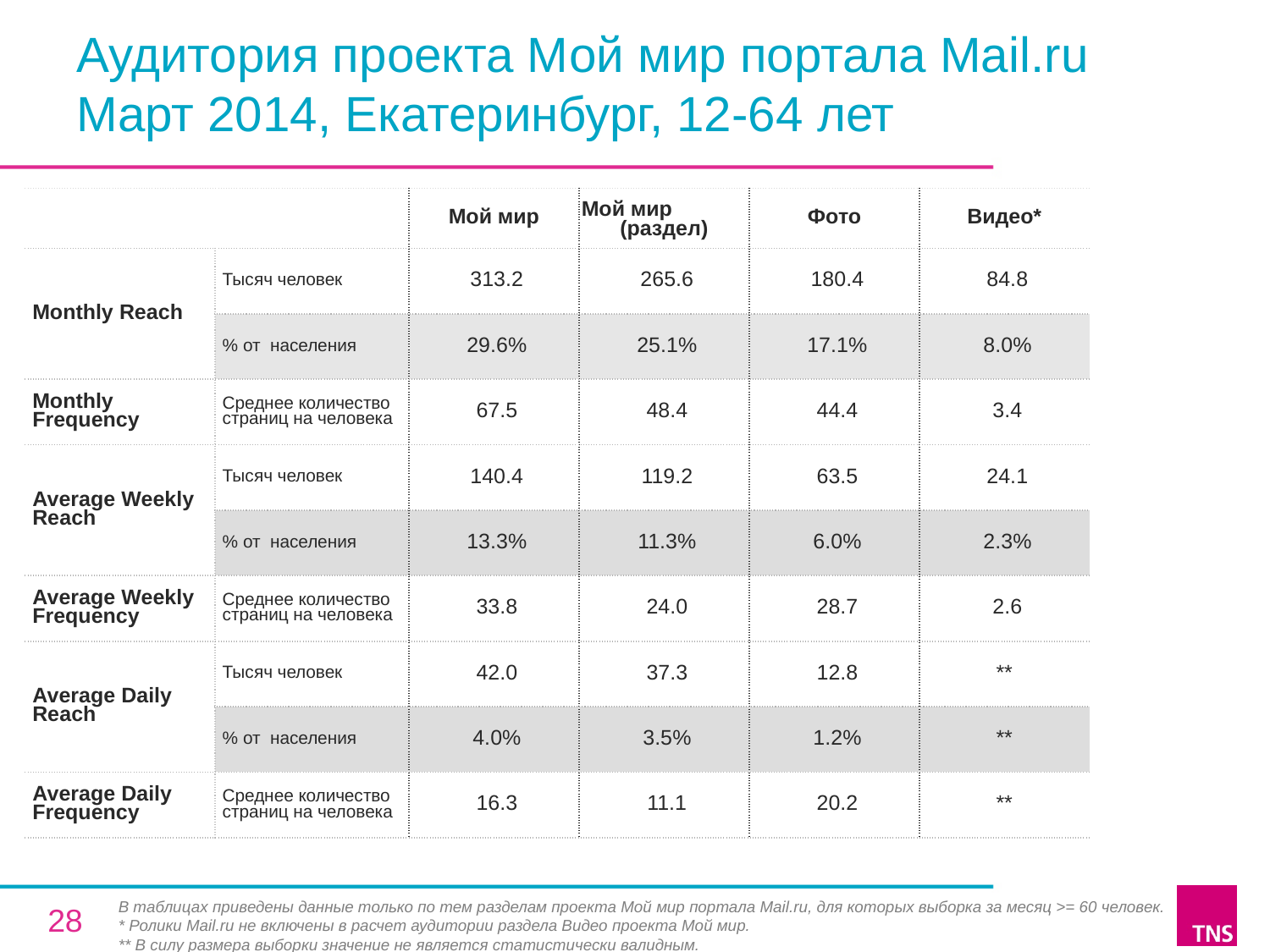

# Аудитория проекта Мой мир портала Mail.ru Март 2014, Екатеринбург, 12-64 лет
|  |  | Мой мир | Мой мир (раздел) | Фото | Видео\* |
| --- | --- | --- | --- | --- | --- |
| Monthly Reach | Тысяч человек | 313.2 | 265.6 | 180.4 | 84.8 |
|  | % от населения | 29.6% | 25.1% | 17.1% | 8.0% |
| Monthly Frequency | Среднее количество страниц на человека | 67.5 | 48.4 | 44.4 | 3.4 |
| Average Weekly Reach | Тысяч человек | 140.4 | 119.2 | 63.5 | 24.1 |
|  | % от населения | 13.3% | 11.3% | 6.0% | 2.3% |
| Average Weekly Frequency | Среднее количество страниц на человека | 33.8 | 24.0 | 28.7 | 2.6 |
| Average Daily Reach | Тысяч человек | 42.0 | 37.3 | 12.8 | \*\* |
|  | % от населения | 4.0% | 3.5% | 1.2% | \*\* |
| Average Daily Frequency | Среднее количество страниц на человека | 16.3 | 11.1 | 20.2 | \*\* |
В таблицах приведены данные только по тем разделам проекта Мой мир портала Mail.ru, для которых выборка за месяц >= 60 человек.
* Ролики Mail.ru не включены в расчет аудитории раздела Видео проекта Мой мир.
** В силу размера выборки значение не является статистически валидным.
28